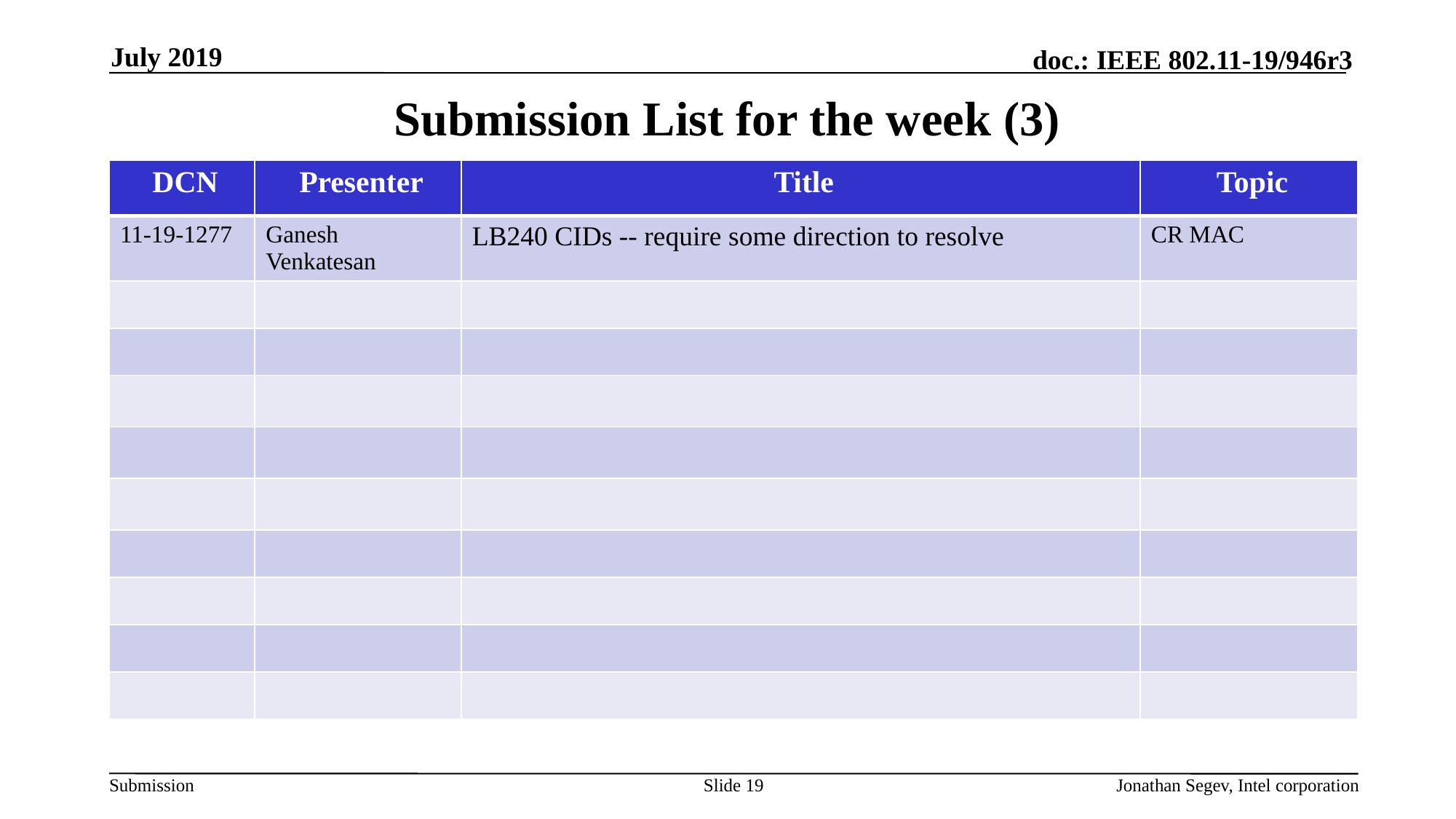

July 2019
# Submission List for the week (3)
| DCN | Presenter | Title | Topic |
| --- | --- | --- | --- |
| 11-19-1277 | Ganesh Venkatesan | LB240 CIDs -- require some direction to resolve | CR MAC |
|  |  |  |  |
|  |  |  |  |
|  |  |  |  |
|  |  |  |  |
|  |  |  |  |
|  |  |  |  |
|  |  |  |  |
|  |  |  |  |
|  |  |  |  |
Slide 19
Jonathan Segev, Intel corporation